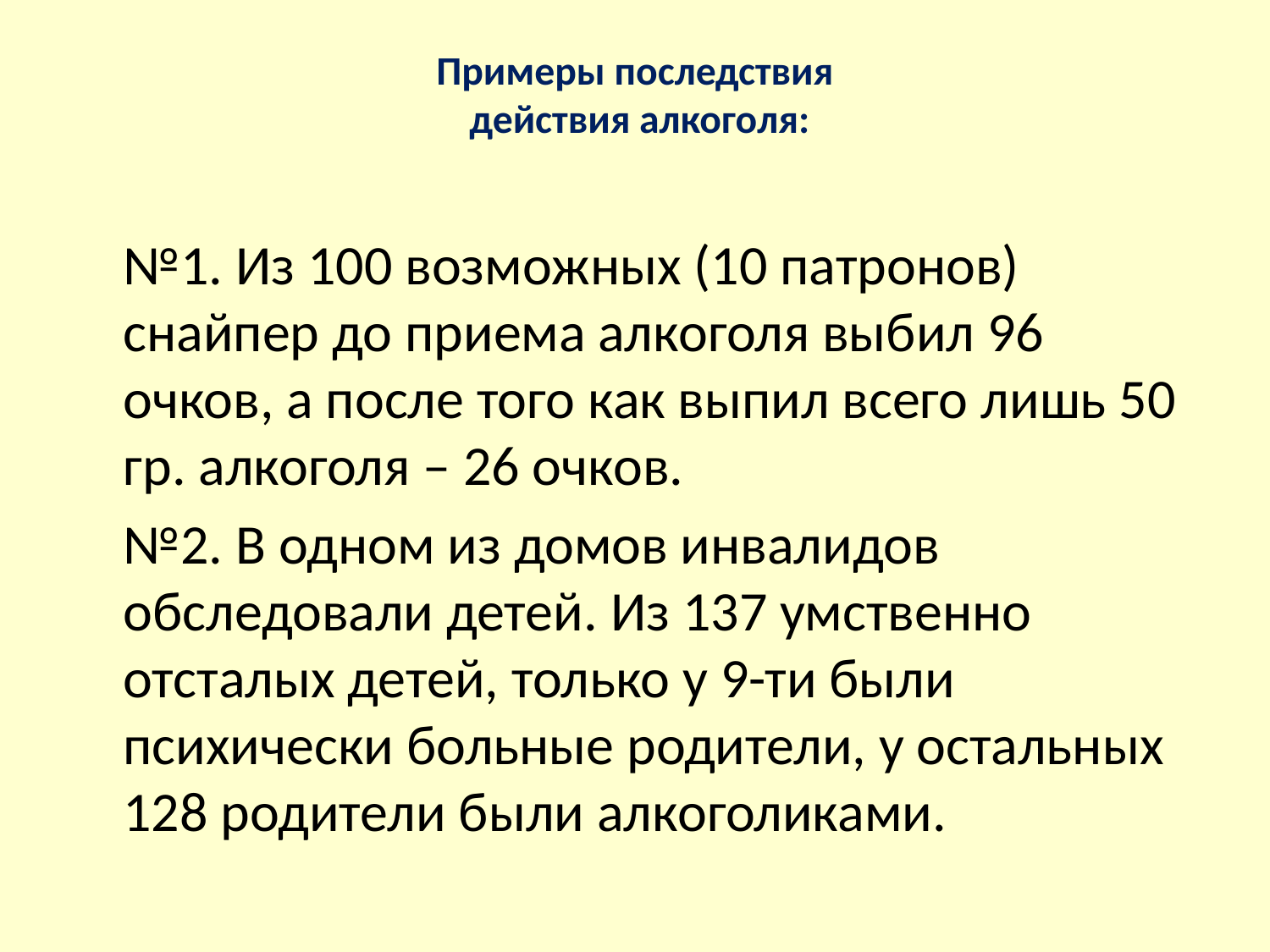

# Примеры последствия действия алкоголя:
	№1. Из 100 возможных (10 патронов) снайпер до приема алкоголя выбил 96 очков, а после того как выпил всего лишь 50 гр. алкоголя – 26 очков.
	№2. В одном из домов инвалидов обследовали детей. Из 137 умственно отсталых детей, только у 9-ти были психически больные родители, у остальных 128 родители были алкоголиками.